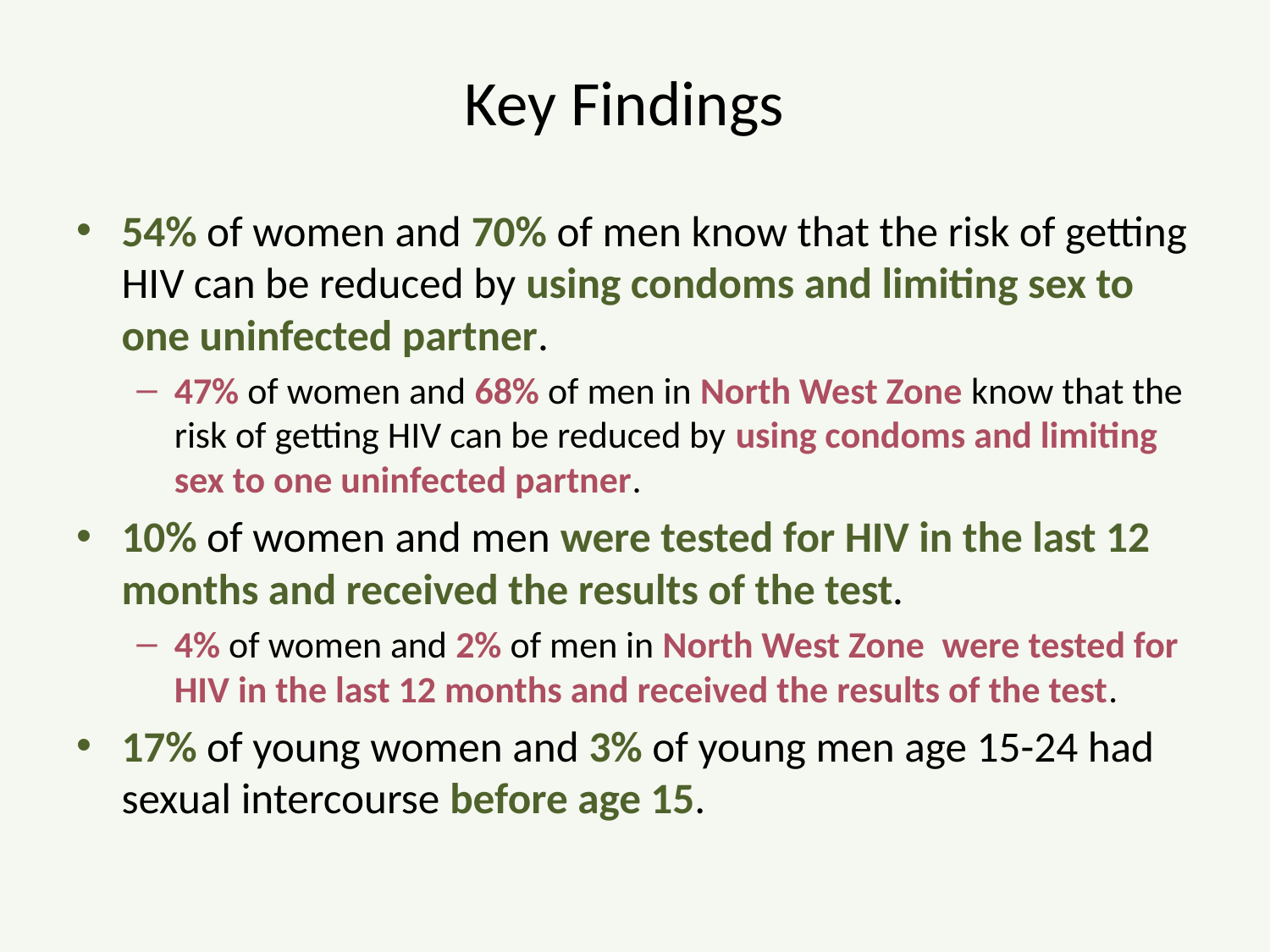

# Key Findings
54% of women and 70% of men know that the risk of getting HIV can be reduced by using condoms and limiting sex to one uninfected partner.
47% of women and 68% of men in North West Zone know that the risk of getting HIV can be reduced by using condoms and limiting sex to one uninfected partner.
10% of women and men were tested for HIV in the last 12 months and received the results of the test.
4% of women and 2% of men in North West Zone  were tested for HIV in the last 12 months and received the results of the test.
17% of young women and 3% of young men age 15-24 had sexual intercourse before age 15.